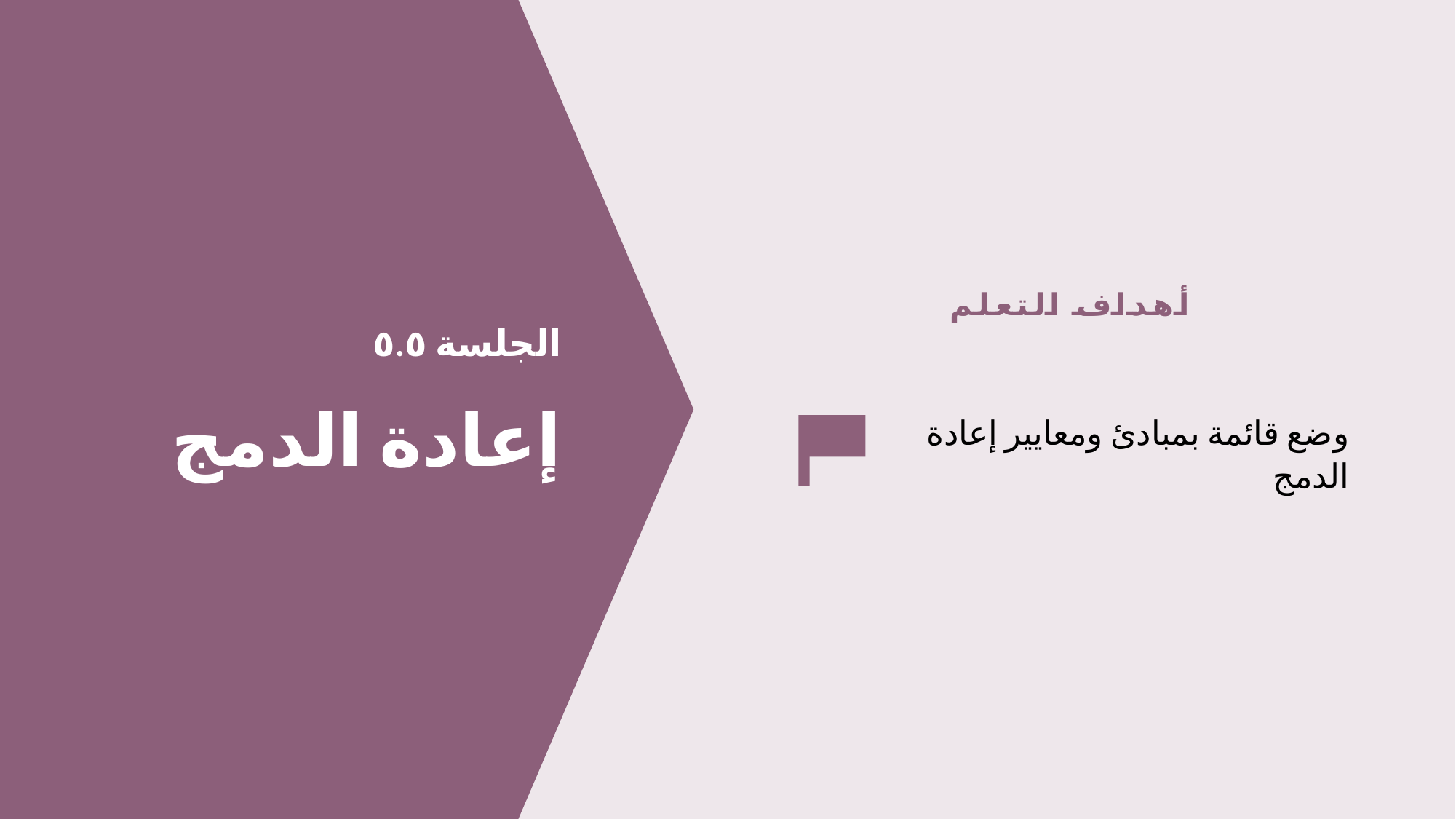

أهداف التعلم
# الجلسة ٥.٥ إعادة الدمج
وضع قائمة بمبادئ ومعايير إعادة الدمج